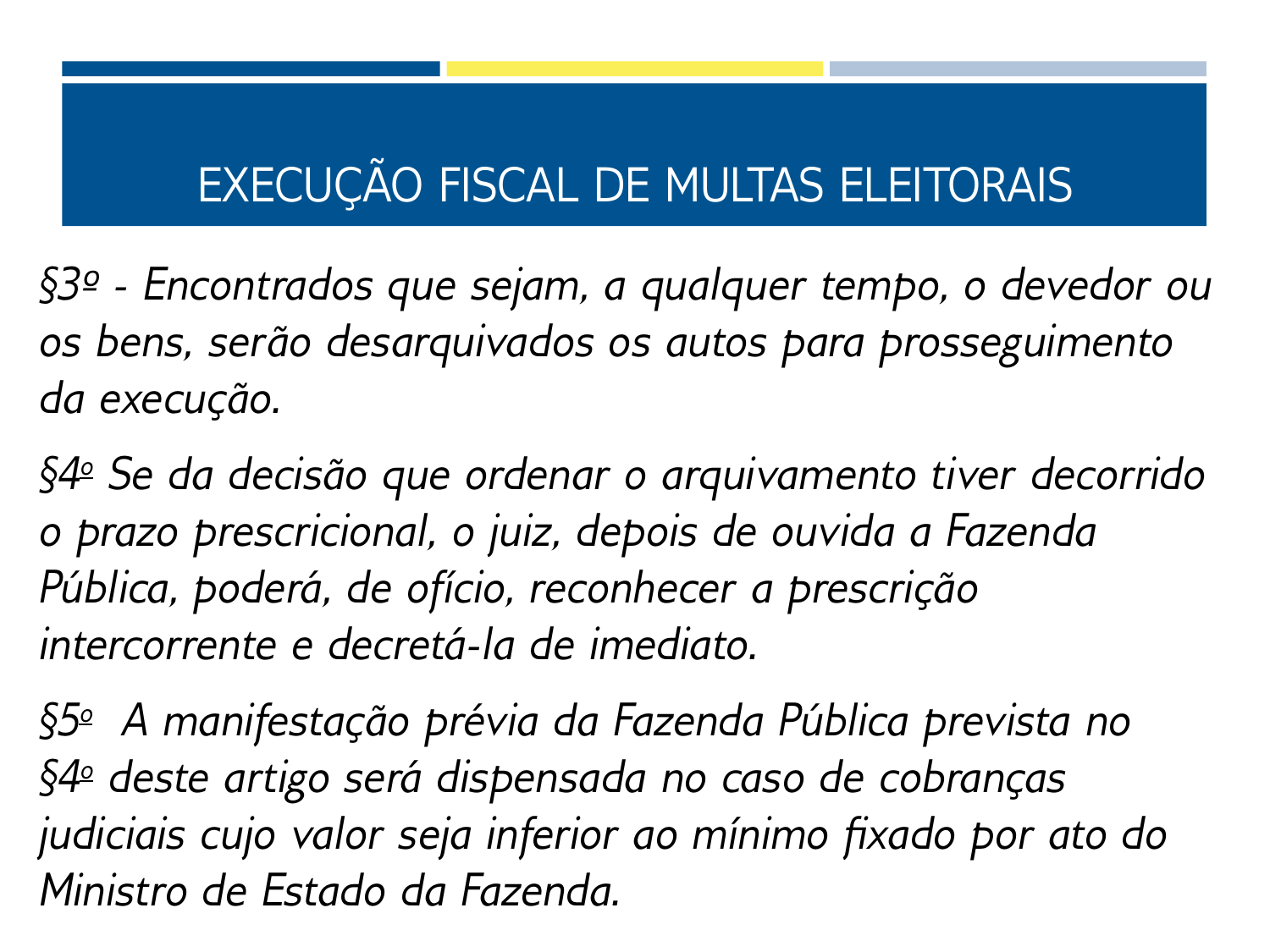

# EXECUÇÃO FISCAL DE MULTAS ELEITORAIS
§3º - Encontrados que sejam, a qualquer tempo, o devedor ou os bens, serão desarquivados os autos para prosseguimento da execução.
§4o Se da decisão que ordenar o arquivamento tiver decorrido o prazo prescricional, o juiz, depois de ouvida a Fazenda Pública, poderá, de ofício, reconhecer a prescrição intercorrente e decretá-la de imediato.
§5o  A manifestação prévia da Fazenda Pública prevista no §4o deste artigo será dispensada no caso de cobranças judiciais cujo valor seja inferior ao mínimo fixado por ato do Ministro de Estado da Fazenda.